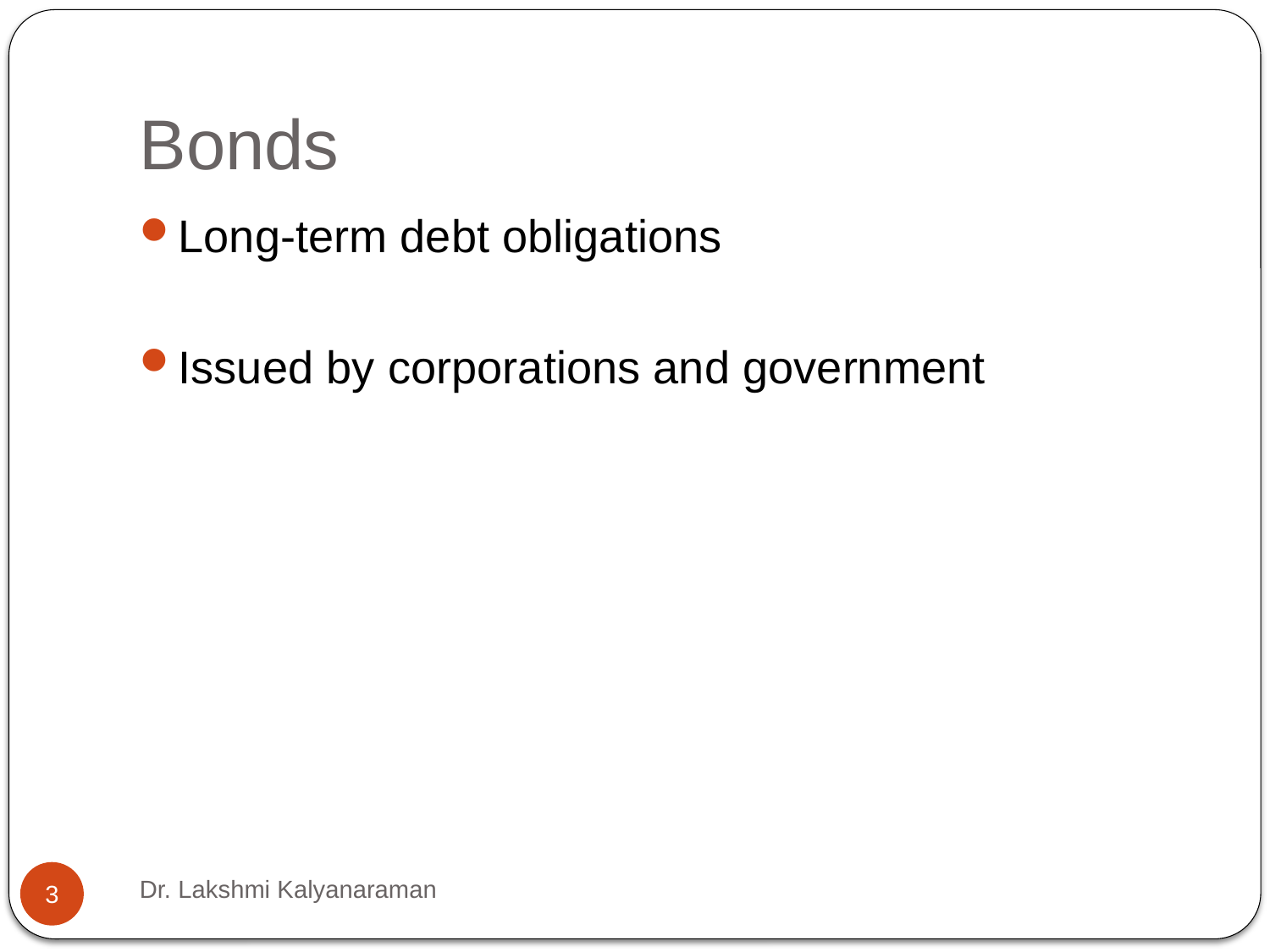

# Bonds
Long-term debt obligations

Issued by corporations and government

Dr. Lakshmi Kalyanaraman
3